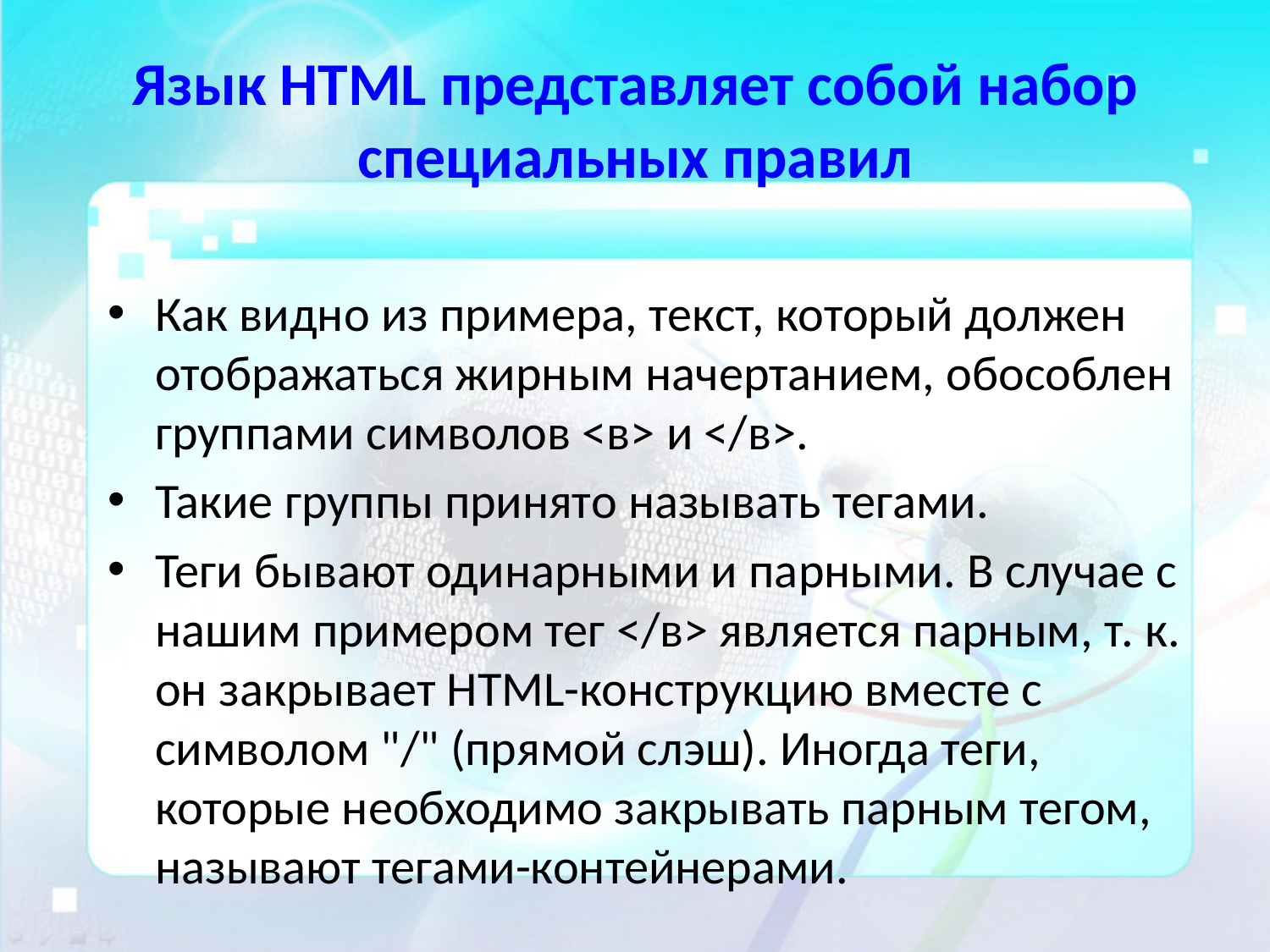

# Язык HTML представляет собой набор специальных правил
Как видно из примера, текст, который должен отображаться жирным начертанием, обособлен группами символов <в> и </в>.
Такие группы принято называть тегами.
Теги бывают одинарными и парными. В случае с нашим примером тег </в> является парным, т. к. он закрывает HTML-конструкцию вместе с символом "/" (прямой слэш). Иногда теги, которые необходимо закрывать парным тегом, называют тегами-контейнерами.